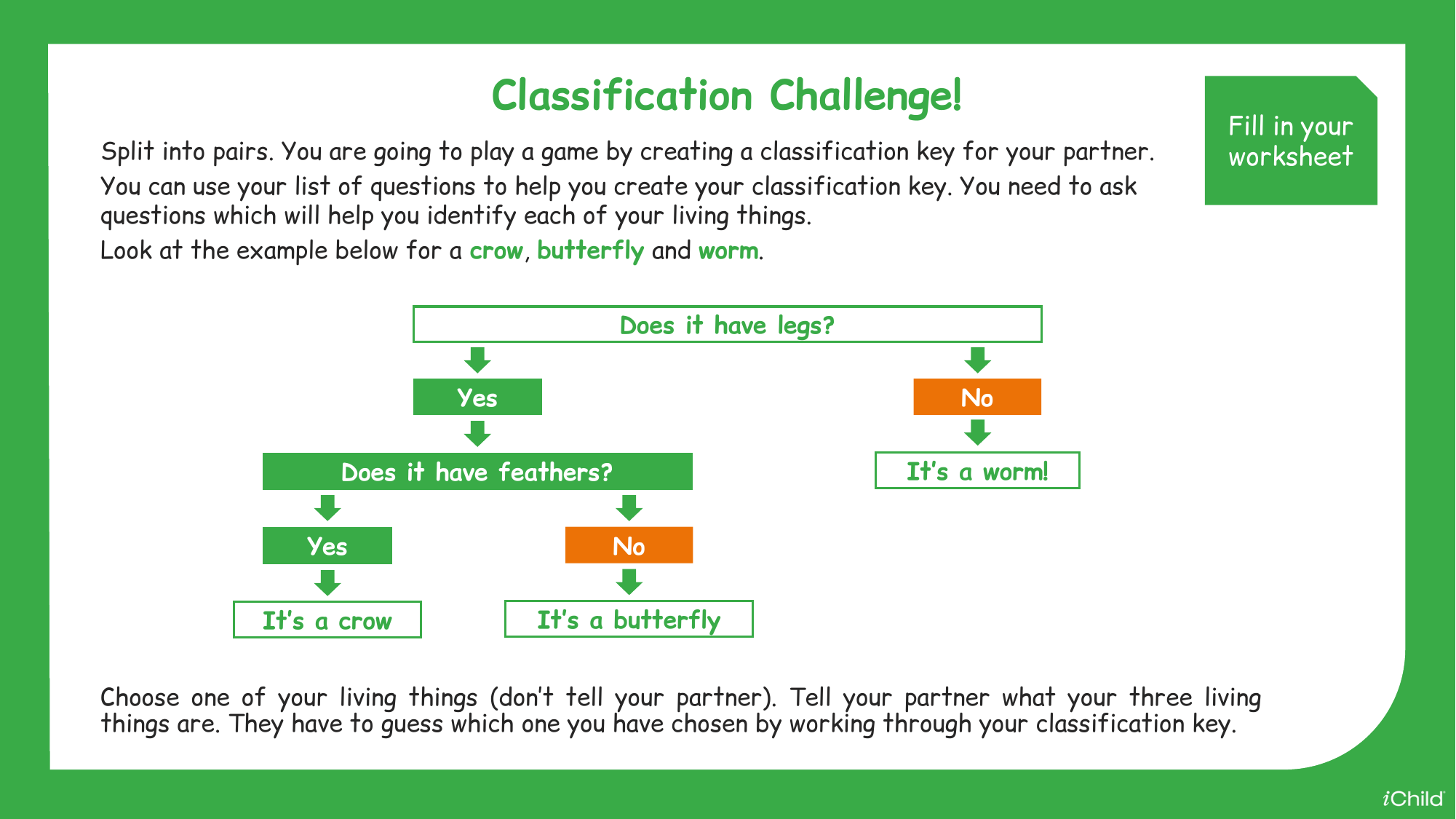

Classification Challenge!

Fill in your worksheet
Split into pairs. You are going to play a game by creating a classification key for your partner.
You can use your list of questions to help you create your classification key. You need to ask questions which will help you identify each of your living things.
Look at the example below for a crow, butterfly and worm.
Does it have legs?

No
Yes

It’s a worm!
Does it have feathers?

No
Yes

It’s a butterfly
It’s a crow
Choose one of your living things (don’t tell your partner). Tell your partner what your three living things are. They have to guess which one you have chosen by working through your classification key.